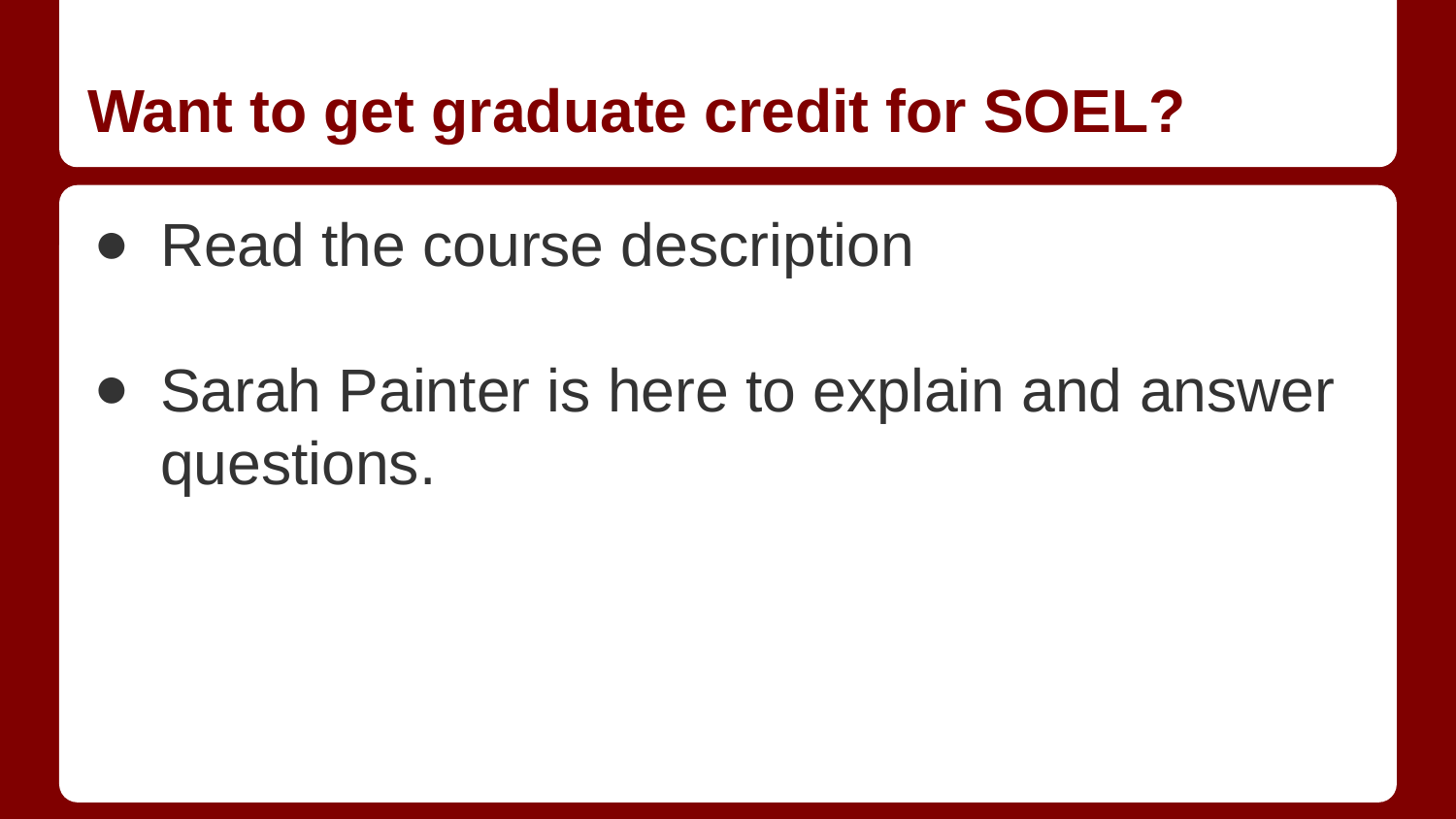

# Want to get graduate credit for SOEL?
Read the course description

Sarah Painter is here to explain and answer questions.